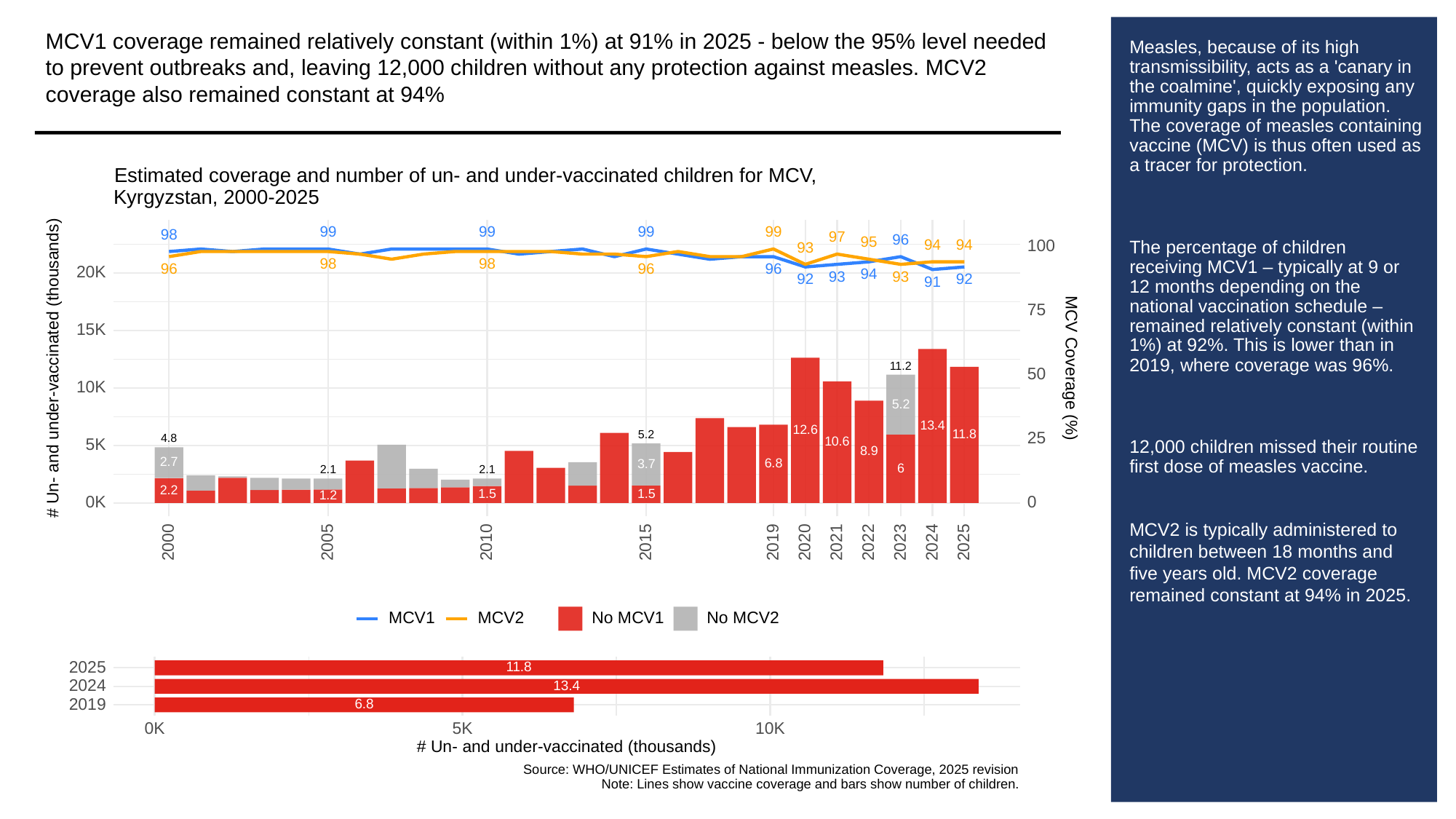

MCV1 coverage remained relatively constant (within 1%) at 91% in 2025 - below the 95% level needed to prevent outbreaks and, leaving 12,000 children without any protection against measles. MCV2 coverage also remained constant at 94%
# Measles, because of its high transmissibility, acts as a 'canary in the coalmine', quickly exposing any immunity gaps in the population. The coverage of measles containing vaccine (MCV) is thus often used as a tracer for protection.

The percentage of children receiving MCV1 – typically at 9 or 12 months depending on the national vaccination schedule – remained relatively constant (within 1%) at 92%. This is lower than in 2019, where coverage was 96%.

12,000 children missed their routine first dose of measles vaccine.

MCV2 is typically administered to children between 18 months and five years old. MCV2 coverage remained constant at 94% in 2025.

Estimated coverage and number of un- and under-vaccinated children for MCV,
Kyrgyzstan, 2000-2025

99
99
99
99
98
97
96
95
94
94
100
93

98
98
96
96
96
20K
94
93
93

92
92
91

75
15K

# Un- and under-vaccinated (thousands)
MCV Coverage (%)
11.2

50

10K

5.2

13.4

12.6

11.8
5.2
25

4.8
10.6
5K

8.9

2.7
6.8
3.7

6
2.1
2.1

2.2

1.5

1.5

1.2
0K
0

2023
2000
2005
2010
2015
2019
2020
2021
2022
2024
2025

MCV1
MCV2
No MCV1
No MCV2

2025
11.8

2024
13.4

2019
6.8

0K
10K
5K
# Un- and under-vaccinated (thousands)
Source: WHO/UNICEF Estimates of National Immunization Coverage, 2025 revision
Note: Lines show vaccine coverage and bars show number of children.